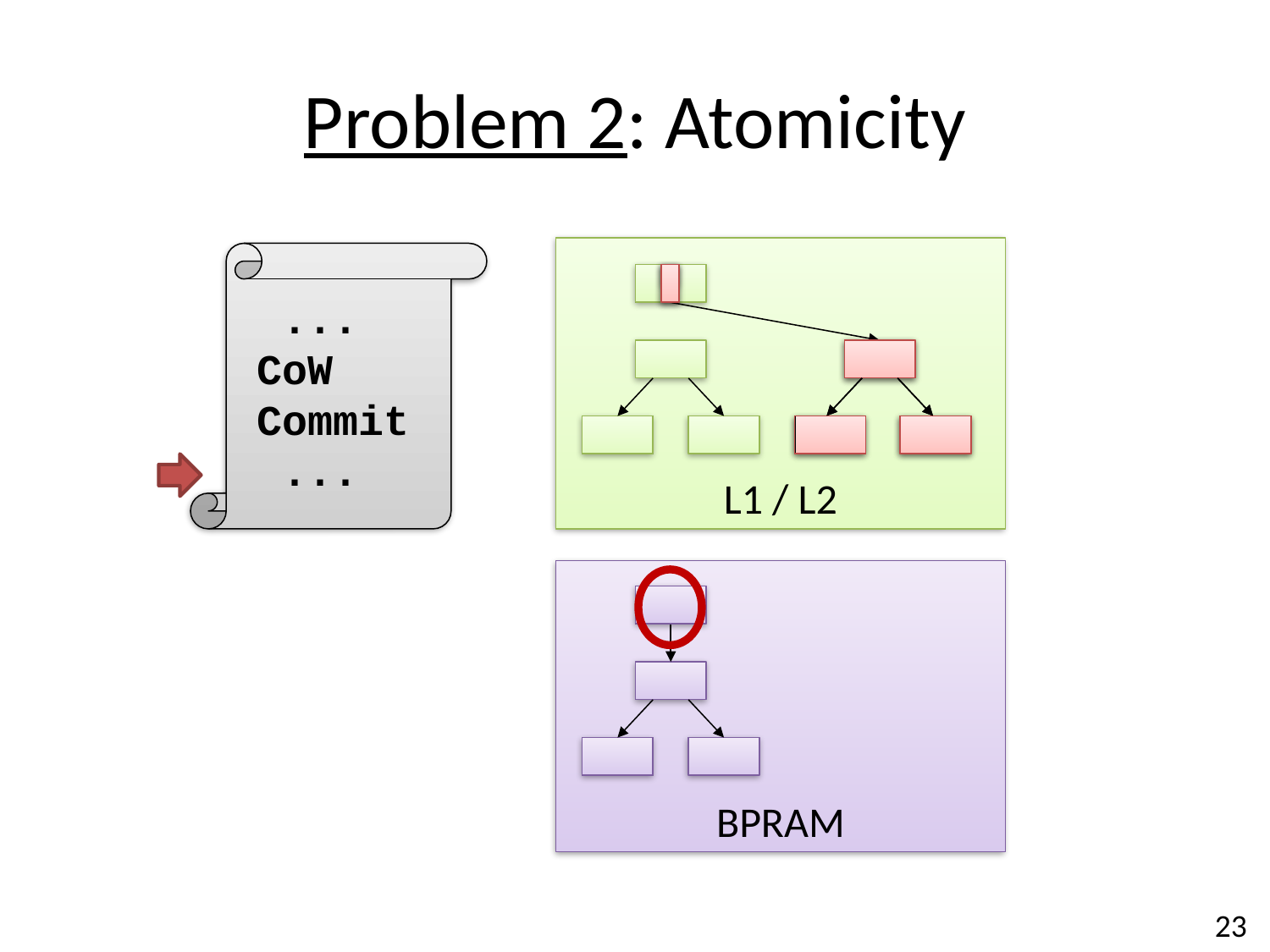

# Problem 2: Atomicity
L1 / L2

 ...
CoW
Commit
 ...

BPRAM

23